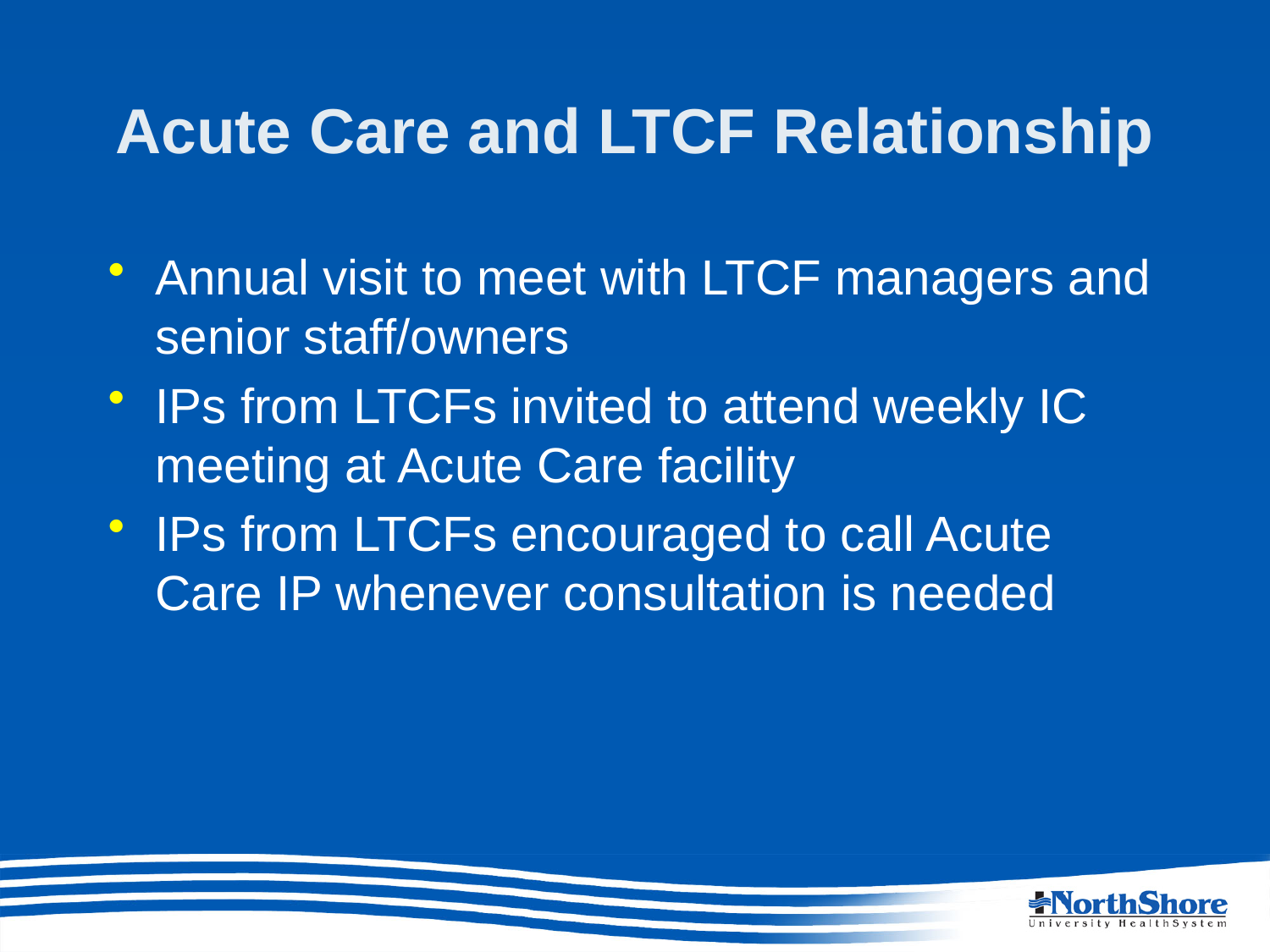

# Acute Care and LTCF Relationship
Annual visit to meet with LTCF managers and senior staff/owners
IPs from LTCFs invited to attend weekly IC meeting at Acute Care facility
IPs from LTCFs encouraged to call Acute Care IP whenever consultation is needed